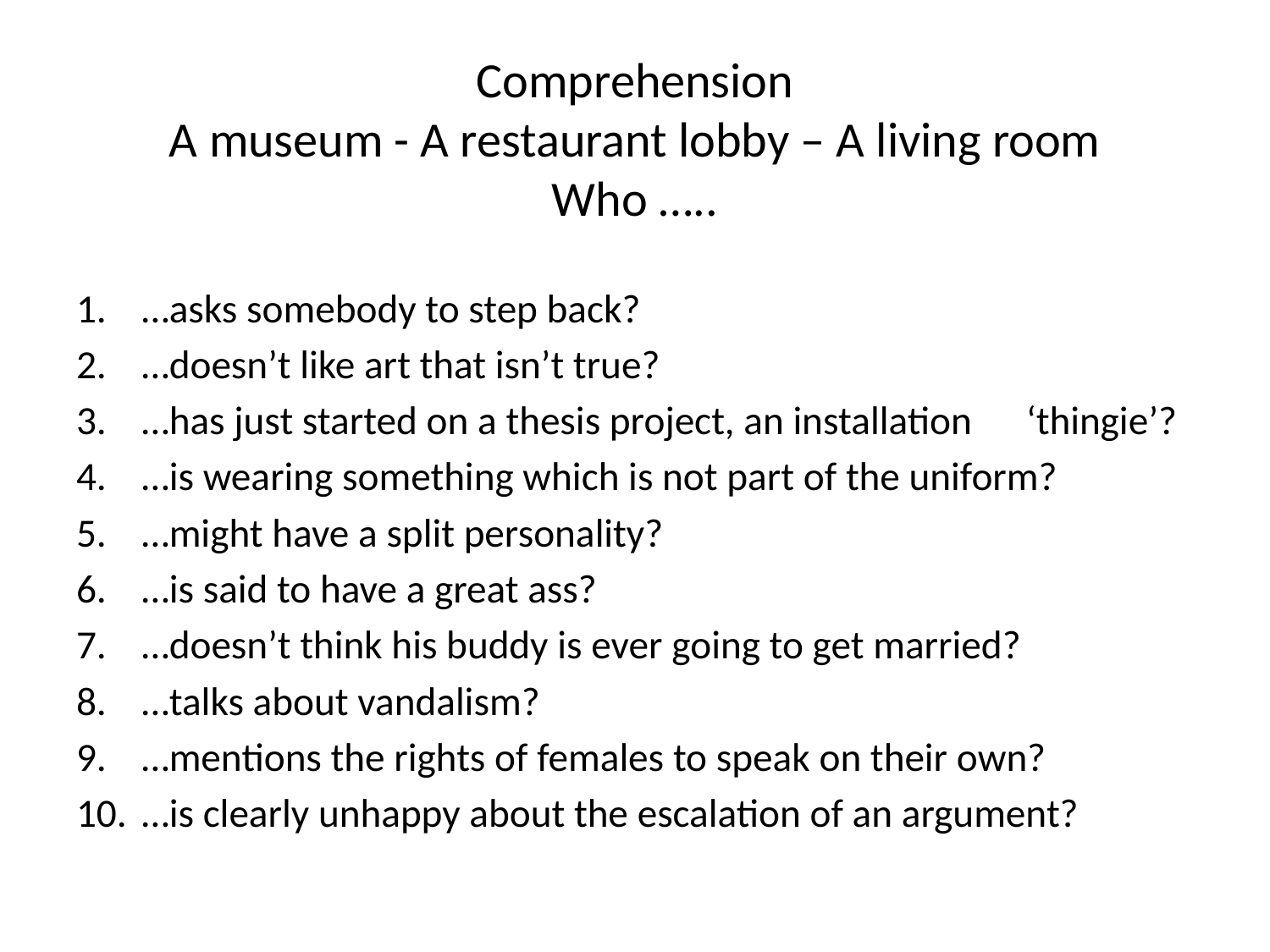

# Comprehension A museum - A restaurant lobby – A living room Who …..
…asks somebody to step back?
…doesn’t like art that isn’t true?
…has just started on a thesis project, an installation      ‘thingie’?
…is wearing something which is not part of the uniform?
…might have a split personality?
…is said to have a great ass?
…doesn’t think his buddy is ever going to get married?
…talks about vandalism?
…mentions the rights of females to speak on their own?
…is clearly unhappy about the escalation of an argument?